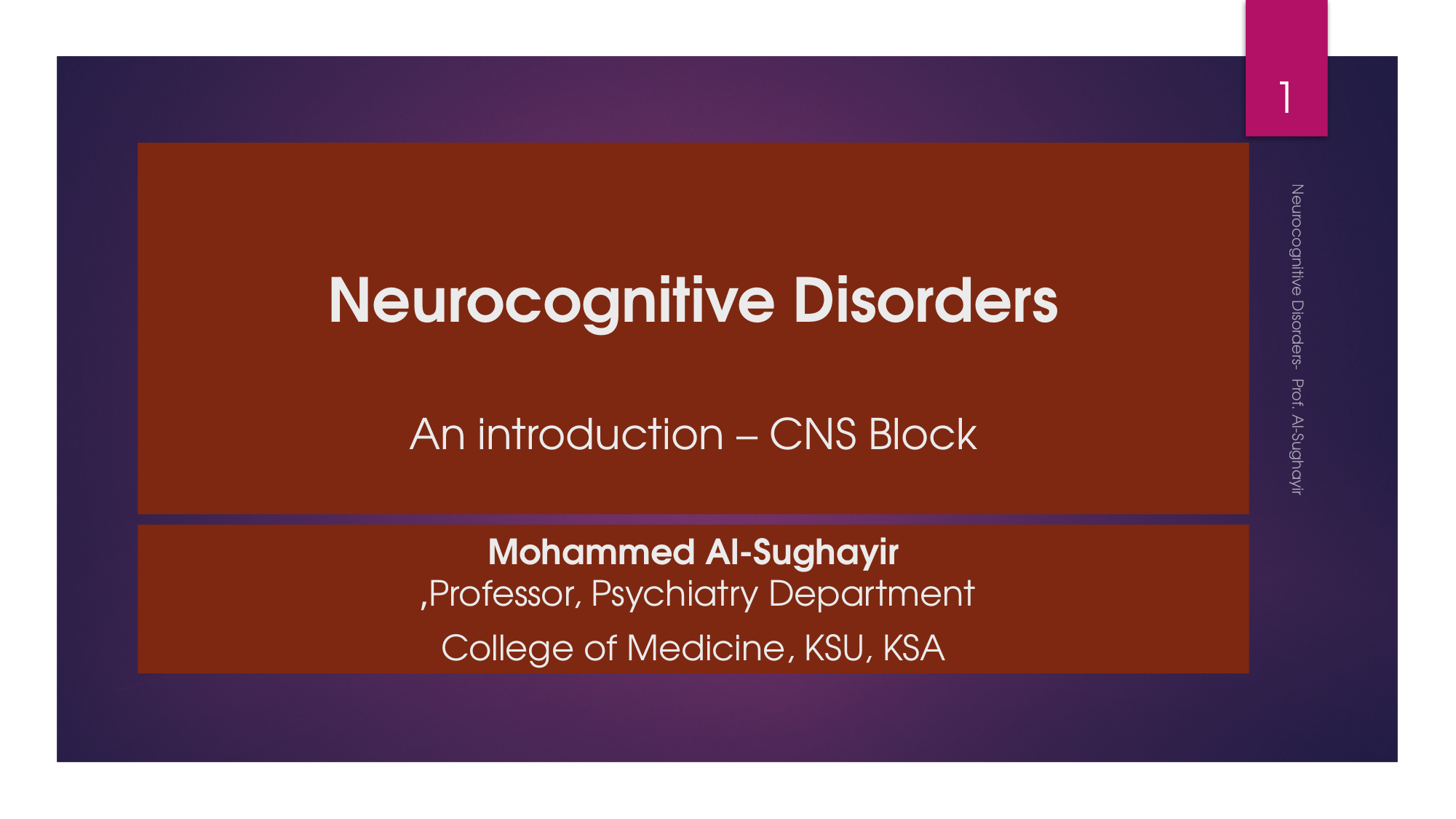

1
# Neurocognitive Disorders An introduction – CNS Block
Neurocognitive Disorders-  Prof. Al-Sughayir
Mohammed Al-Sughayir
Professor, Psychiatry Department,
College of Medicine, KSU, KSA